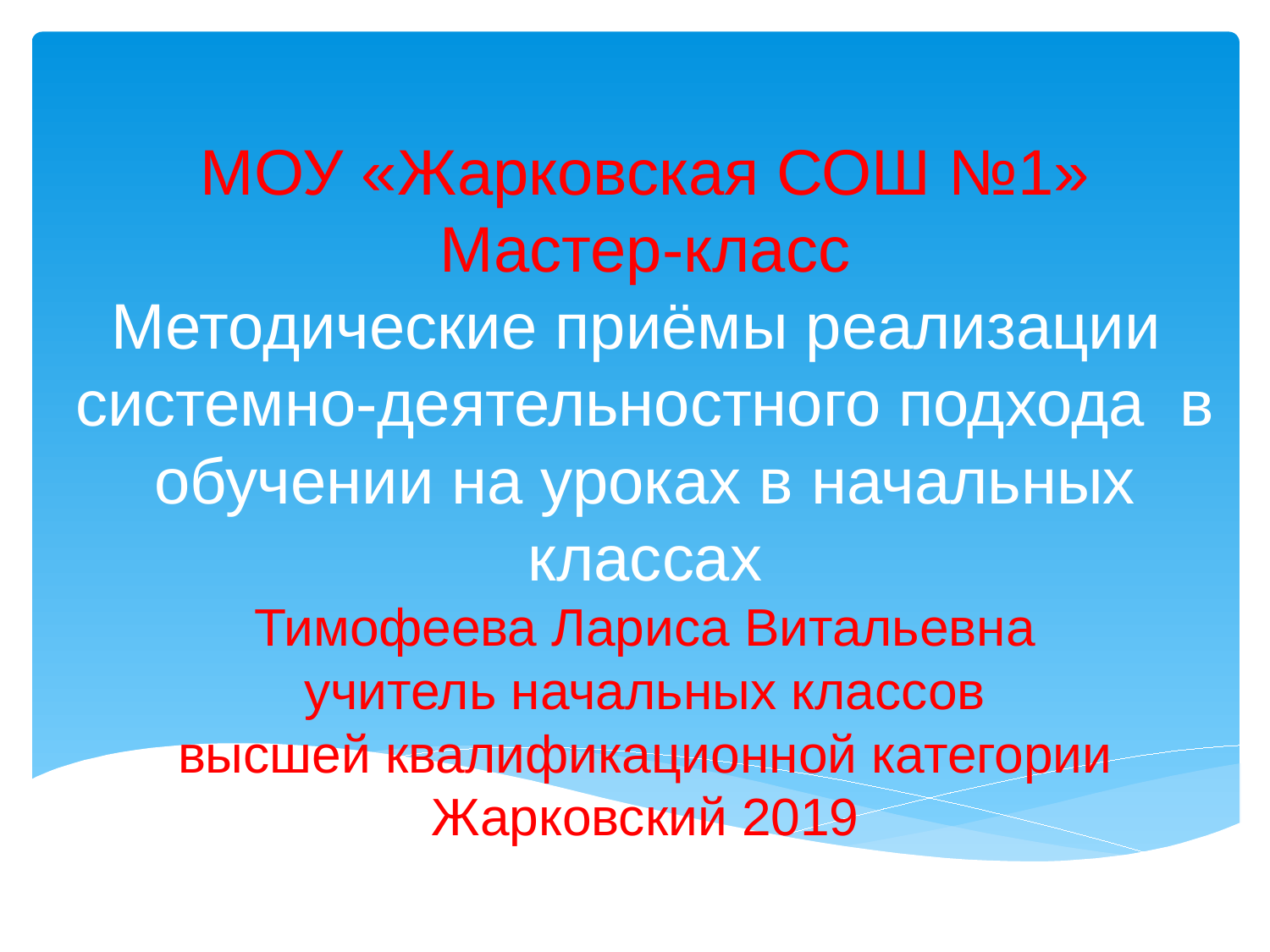

# МОУ «Жарковская СОШ №1» Мастер-класс Методические приёмы реализации  системно-деятельностного подхода  в обучении на уроках в начальных классах Тимофеева Лариса Витальевна учитель начальных классов высшей квалификационной категории Жарковский 2019